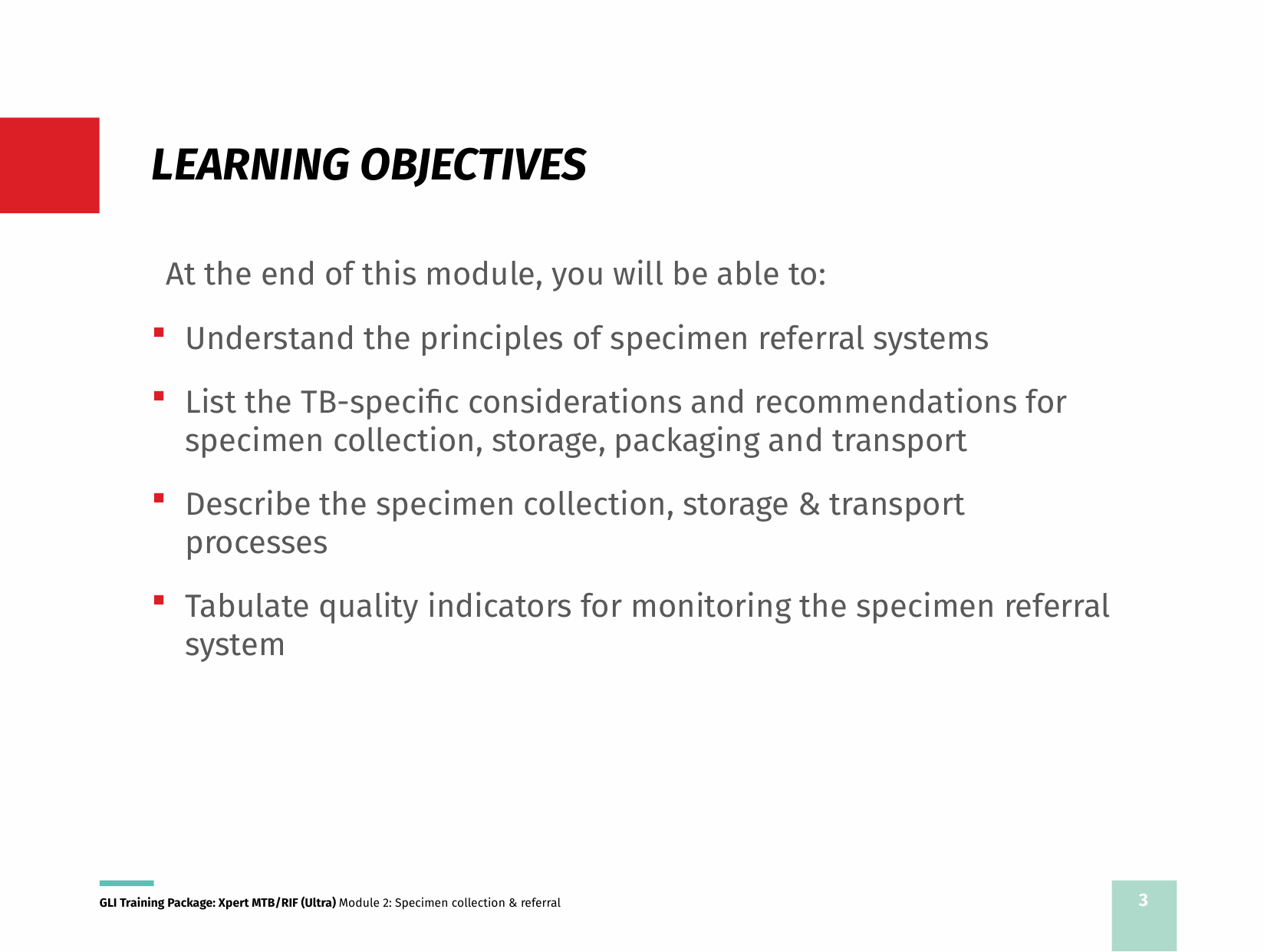

# LEARNING OBJECTIVES
At the end of this module, you will be able to:
Understand the principles of specimen referral systems
List the TB-specific considerations and recommendations for specimen collection, storage, packaging and transport
Describe the specimen collection, storage & transport processes
Tabulate quality indicators for monitoring the specimen referral system